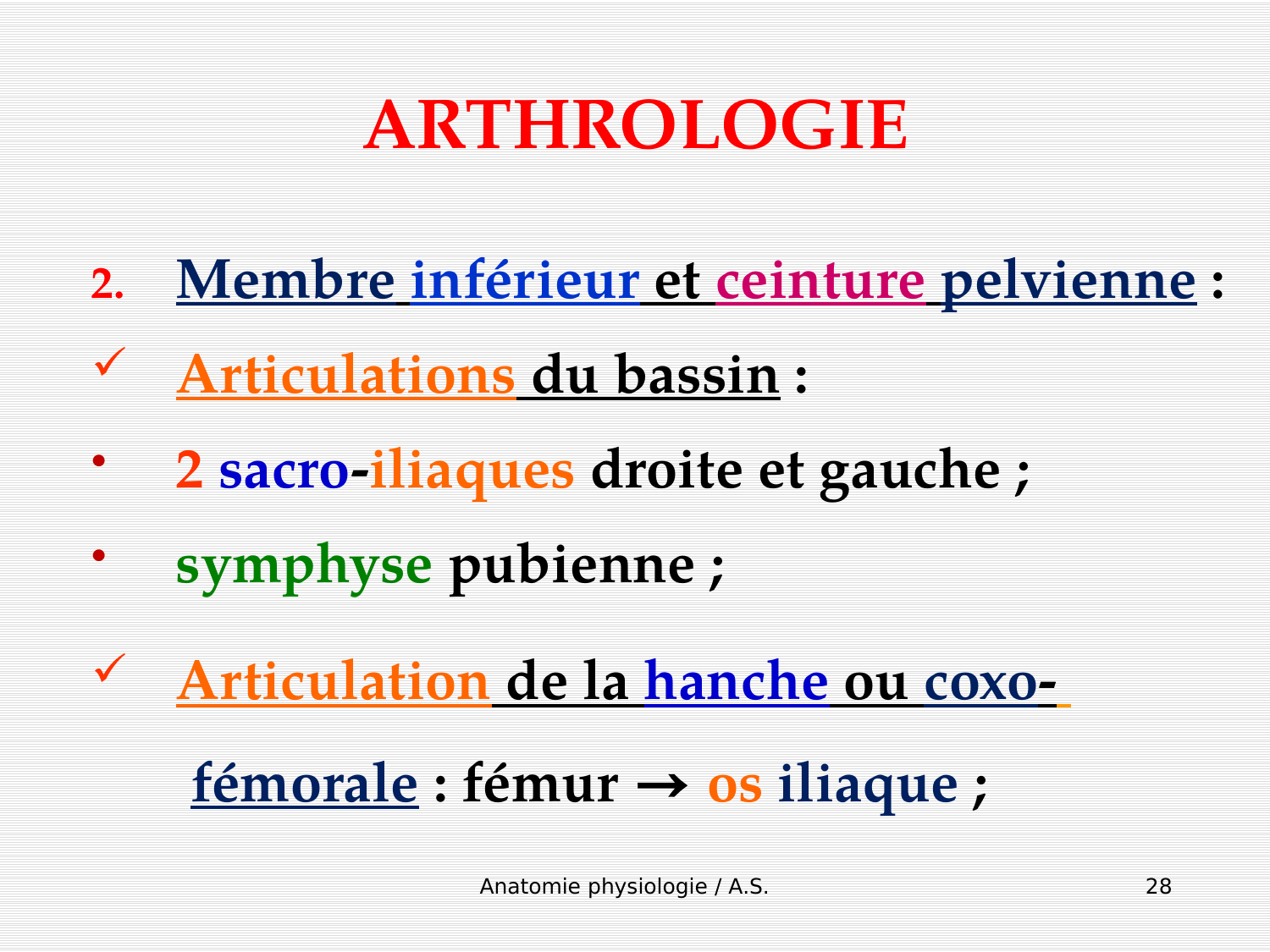

# ARTHROLOGIE
Membre inférieur et ceinture pelvienne :

Articulations du bassin :

2 sacro-iliaques droite et gauche ;

symphyse pubienne ;

Articulation de la hanche ou coxo-

       fémorale : fémur → os iliaque ;
Anatomie physiologie / A.S.
28